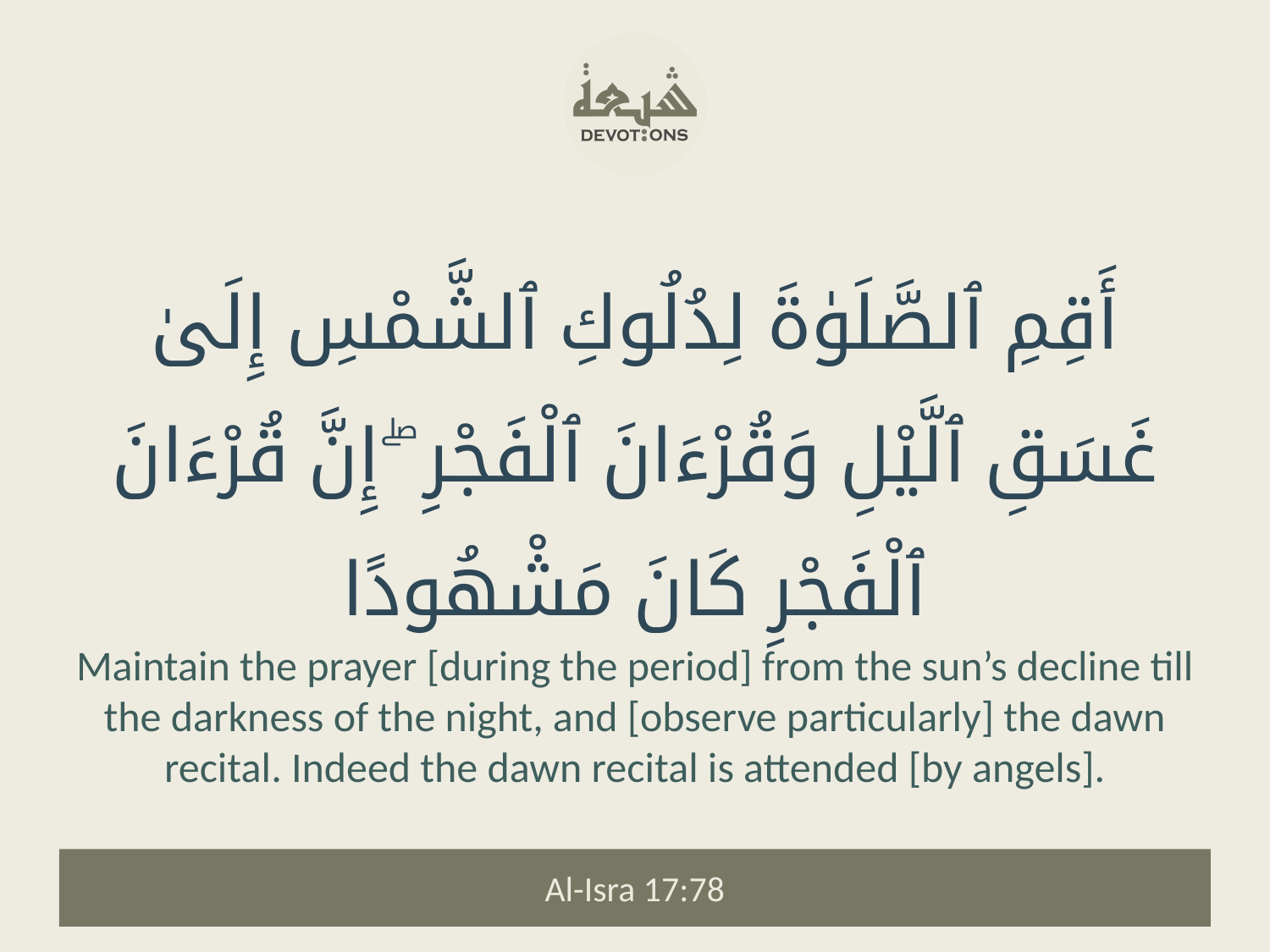

أَقِمِ ٱلصَّلَوٰةَ لِدُلُوكِ ٱلشَّمْسِ إِلَىٰ غَسَقِ ٱلَّيْلِ وَقُرْءَانَ ٱلْفَجْرِ ۖ إِنَّ قُرْءَانَ ٱلْفَجْرِ كَانَ مَشْهُودًا
Maintain the prayer [during the period] from the sun’s decline till the darkness of the night, and [observe particularly] the dawn recital. Indeed the dawn recital is attended [by angels].
Al-Isra 17:78